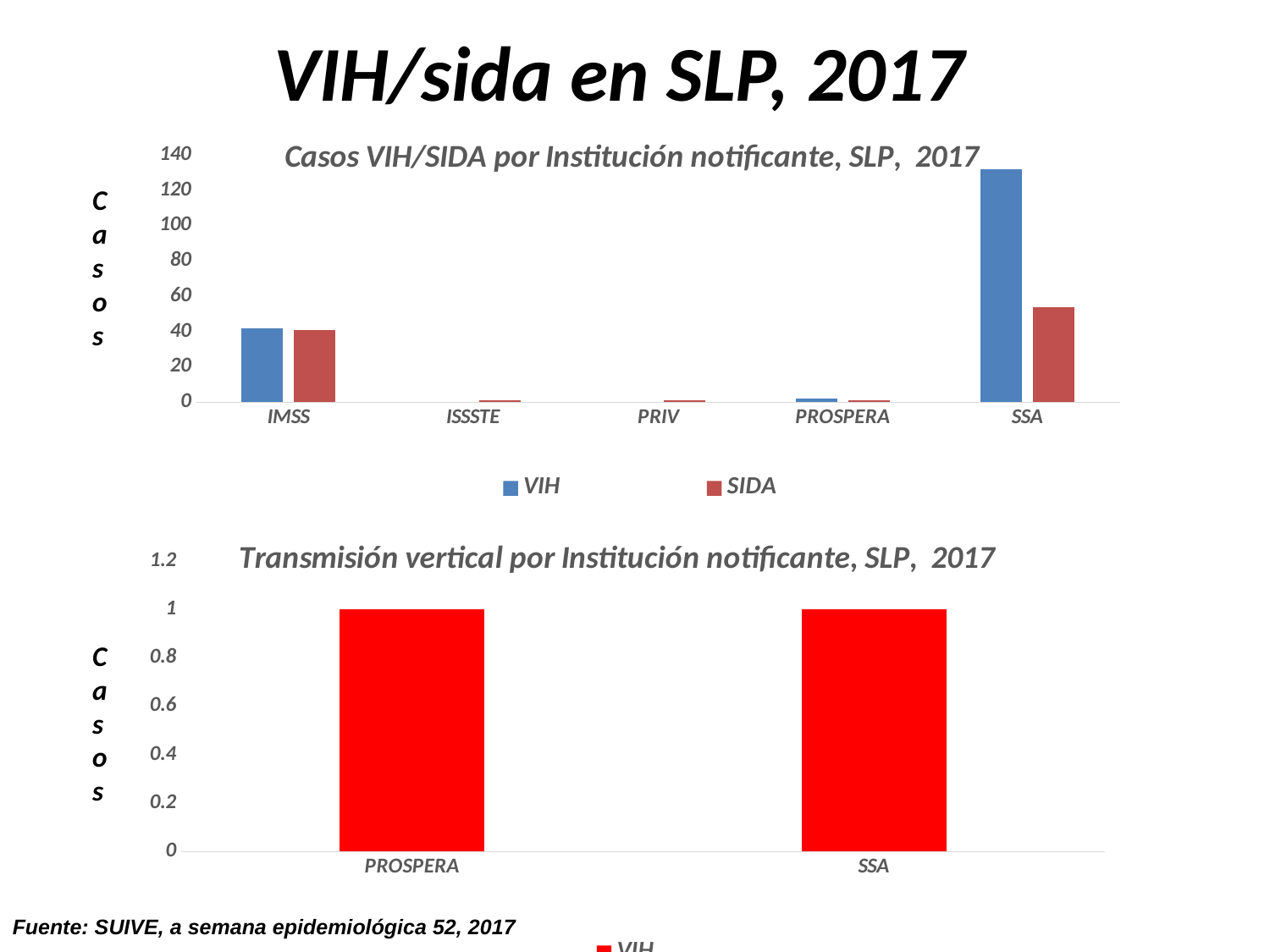

# VIH/sida en SLP, 2017

### Chart: Casos VIH/SIDA por Institución notificante, SLP,  2017

| Category | VIH | SIDA |
|---|---|---|
| IMSS | 42.0 | 41.0 |
| ISSSTE | None | 1.0 |
| PRIV | None | 1.0 |
| PROSPERA | 2.0 | 1.0 |
| SSA | 132.0 | 54.0 |
Casos

### Chart: Transmisión vertical por Institución notificante, SLP,  2017

| Category | VIH |
|---|---|
| PROSPERA | 1.0 |
| SSA | 1.0 |
Casos
Fuente: SUIVE, a semana epidemiológica 52, 2017